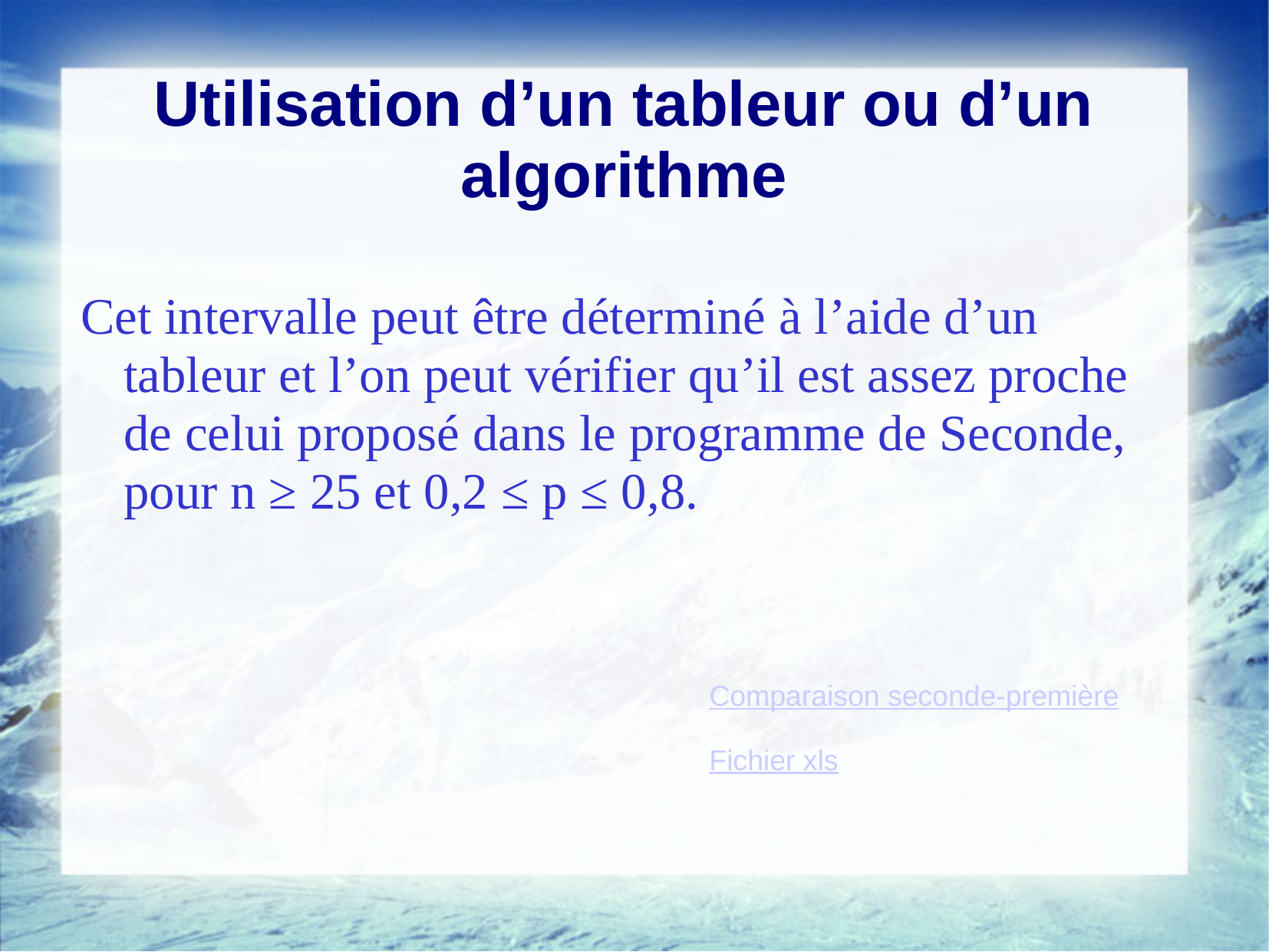

# Utilisation d’un tableur ou d’un algorithme
Cet intervalle peut être déterminé à l’aide d’un tableur et l’on peut vérifier qu’il est assez proche de celui proposé dans le programme de Seconde, pour n ≥ 25 et 0,2 ≤ p ≤ 0,8.

Comparaison seconde-première

Fichier xls